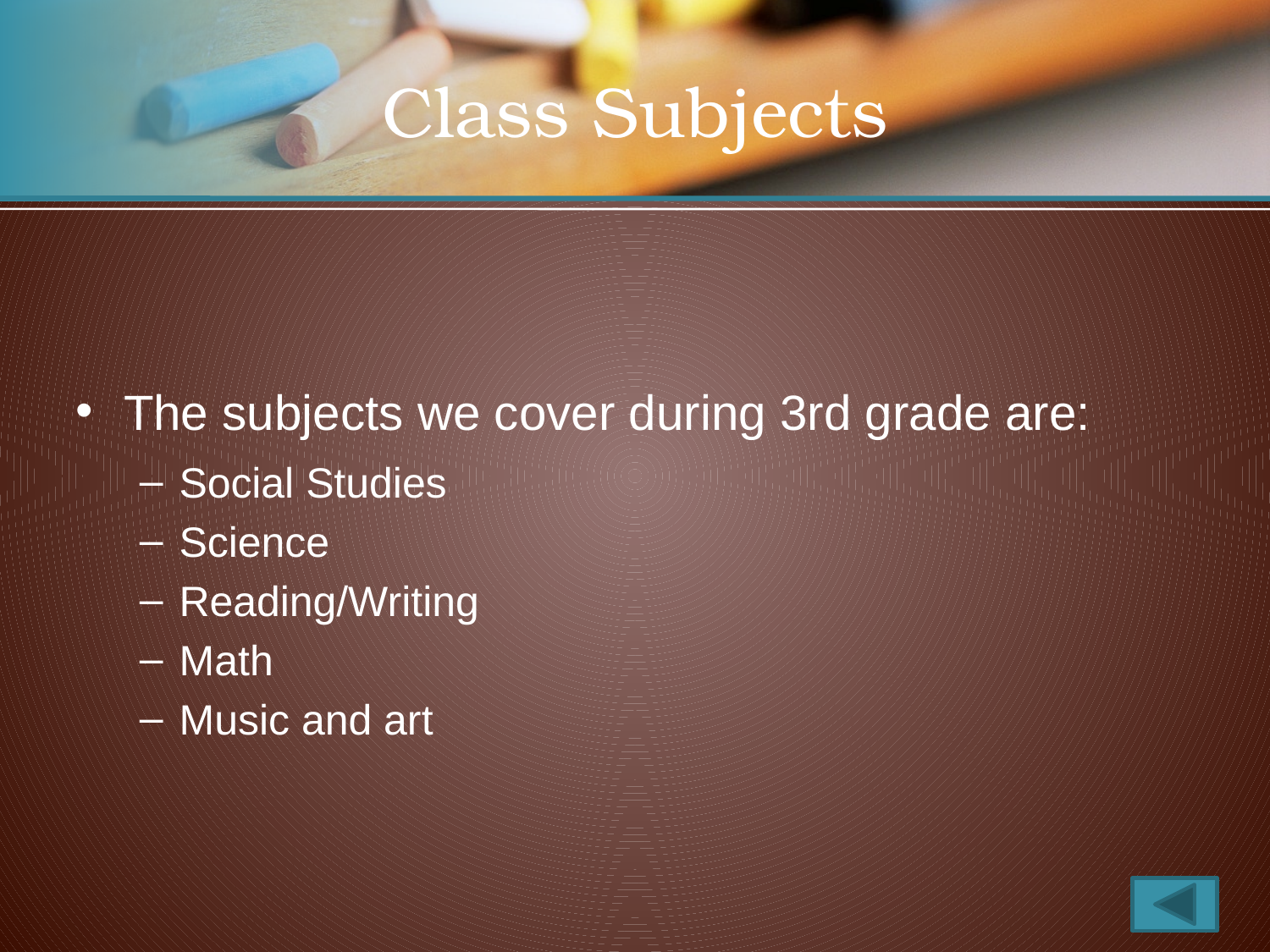

# Class Subjects

The subjects we cover during 3rd grade are:
Social Studies
Science
Reading/Writing
Math
Music and art